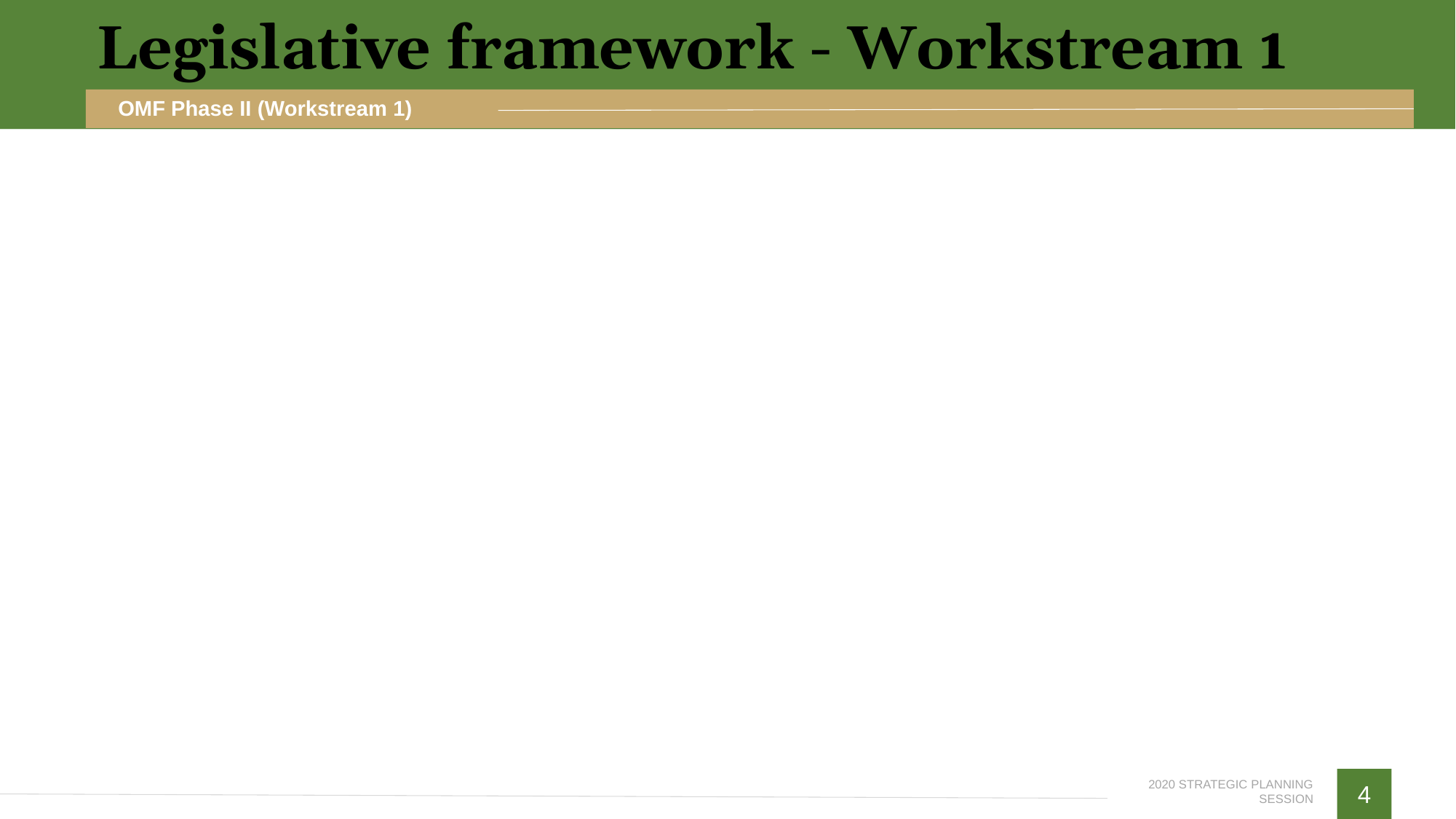

Legislative framework - Workstream 1

OMF Phase II (Workstream 1)